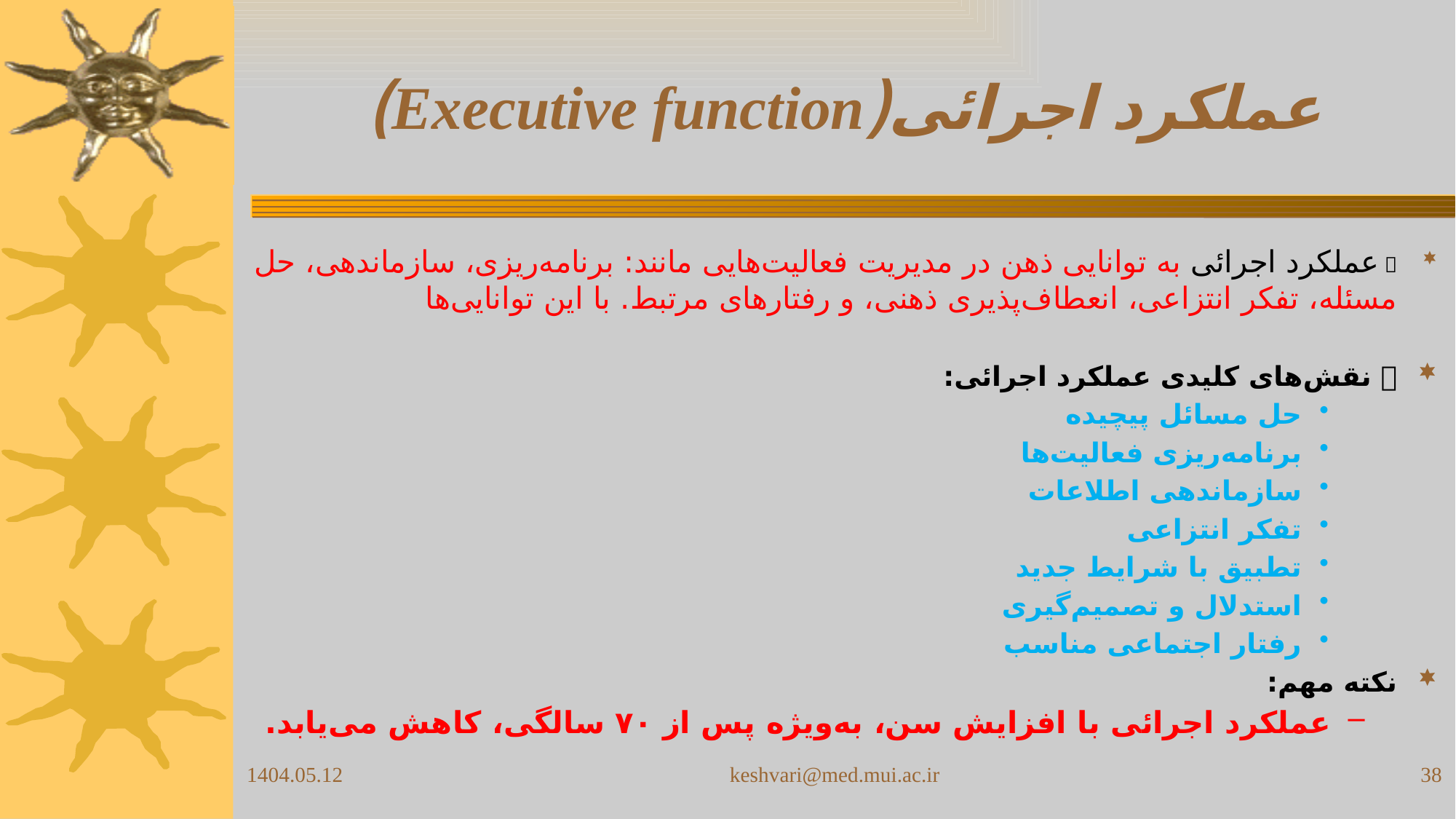

# عملکرد اجرائی(Executive function)
🔹 عملکرد اجرائی به توانایی ذهن در مدیریت فعالیت‌هایی مانند: برنامه‌ریزی، سازماندهی، حل مسئله، تفکر انتزاعی، انعطاف‌پذیری ذهنی، و رفتارهای مرتبط. با این توانایی‌ها

🔹 نقش‌های کلیدی عملکرد اجرائی:
حل مسائل پیچیده
برنامه‌ریزی فعالیت‌ها
سازماندهی اطلاعات
تفکر انتزاعی
تطبیق با شرایط جدید
استدلال و تصمیم‌گیری
رفتار اجتماعی مناسب
نکته مهم:
عملکرد اجرائی با افزایش سن، به‌ویژه پس از ۷۰ سالگی، کاهش می‌یابد.

1404.05.12
keshvari@med.mui.ac.ir
38